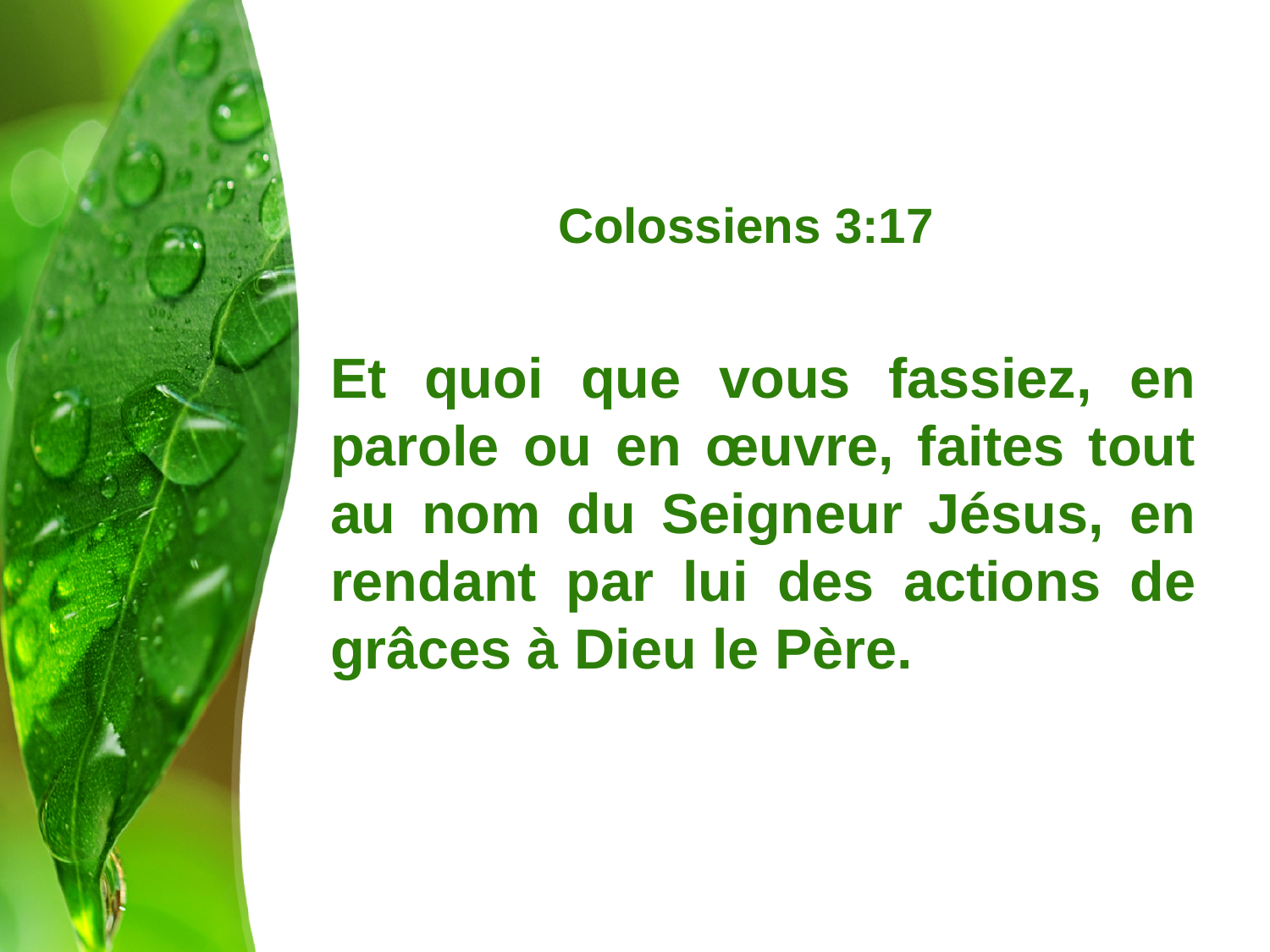

Colossiens 3:17
Et quoi que vous fassiez, en parole ou en œuvre, faites tout au nom du Seigneur Jésus, en rendant par lui des actions de grâces à Dieu le Père.